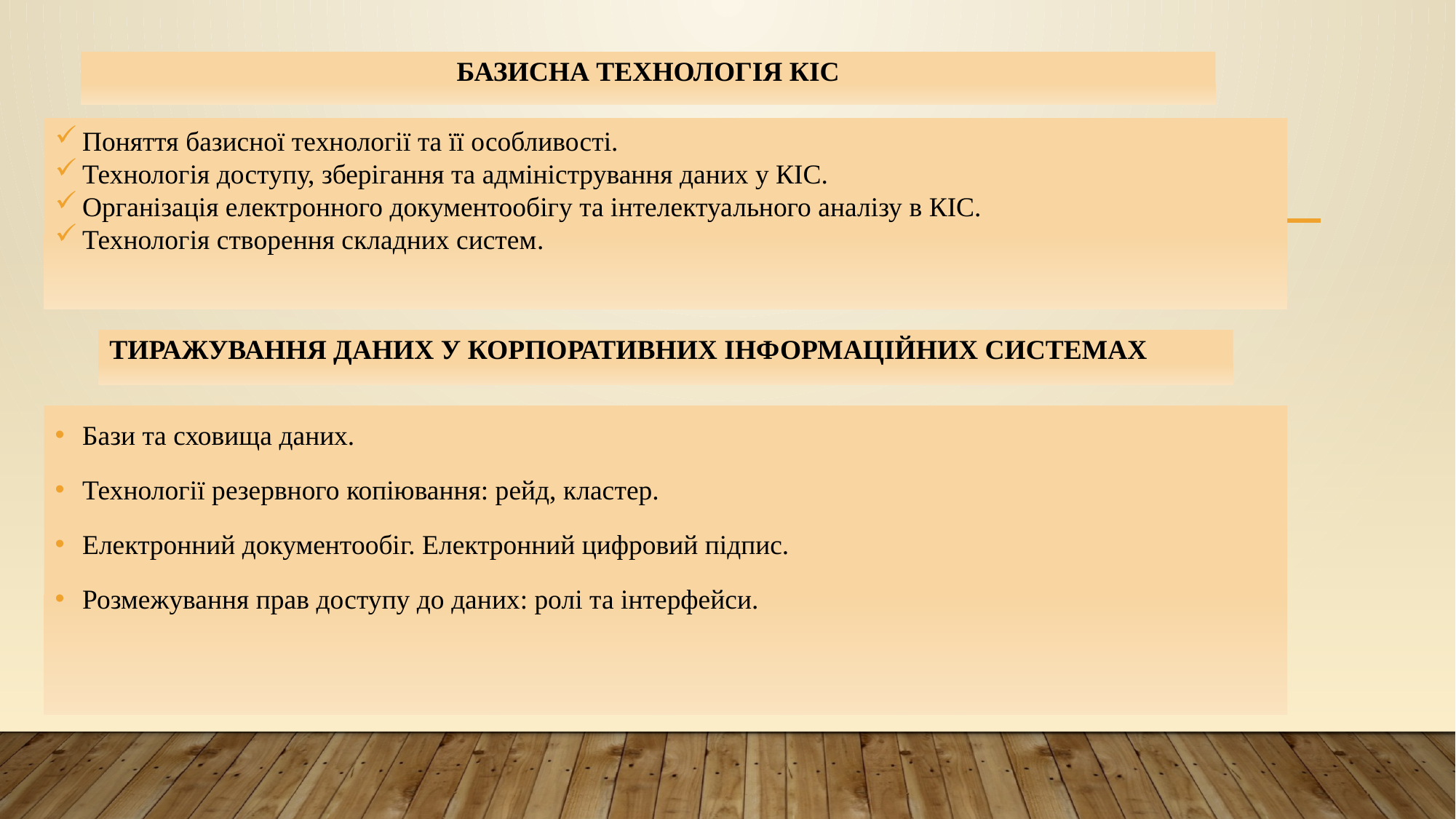

# Базисна технологія КІС
Поняття базисної технології та її особливості.
Технологія доступу, зберігання та адміністрування даних у КІС.
Організація електронного документообігу та інтелектуального аналізу в КІС.
Технологія створення складних систем.

Тиражування даних у корпоративних інформаційних системах

Бази та сховища даних.
Технології резервного копіювання: рейд, кластер.
Електронний документообіг. Електронний цифровий підпис.
Розмежування прав доступу до даних: ролі та інтерфейси.